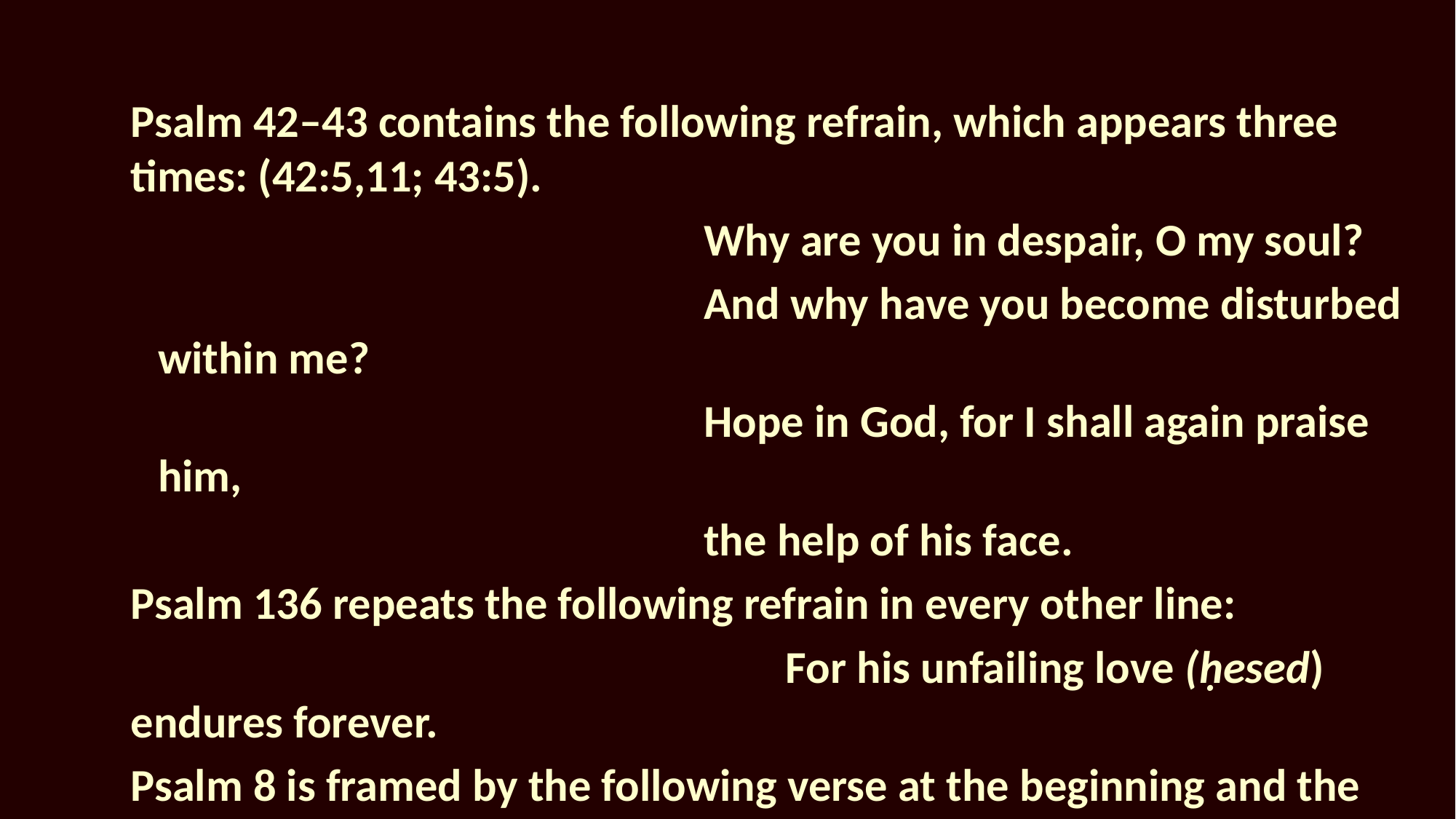

Psalm 42–43 contains the following refrain, which appears three times: (42:5,11; 43:5).
					Why are you in despair, O my soul?
					And why have you become disturbed within me?
					Hope in God, for I shall again praise him,
					the help of his face.
Psalm 136 repeats the following refrain in every other line:
						For his unfailing love (ḥesed) endures forever.
Psalm 8 is framed by the following verse at the beginning and the end (vv. 1, 9)	O YHWH our Lord,
							How majestic is thy name in all the earth.